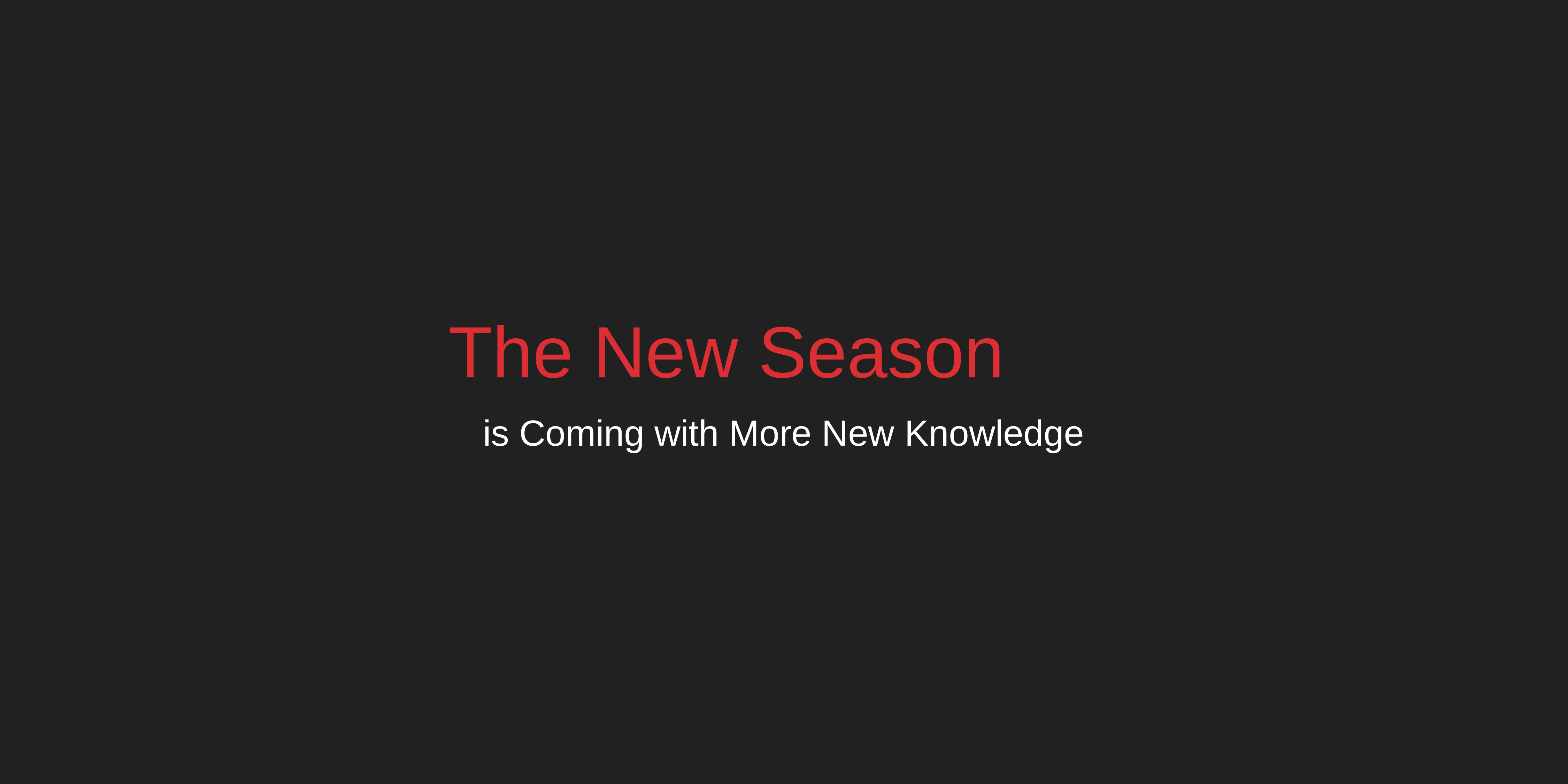

The New Season
is Coming with More New Knowledge